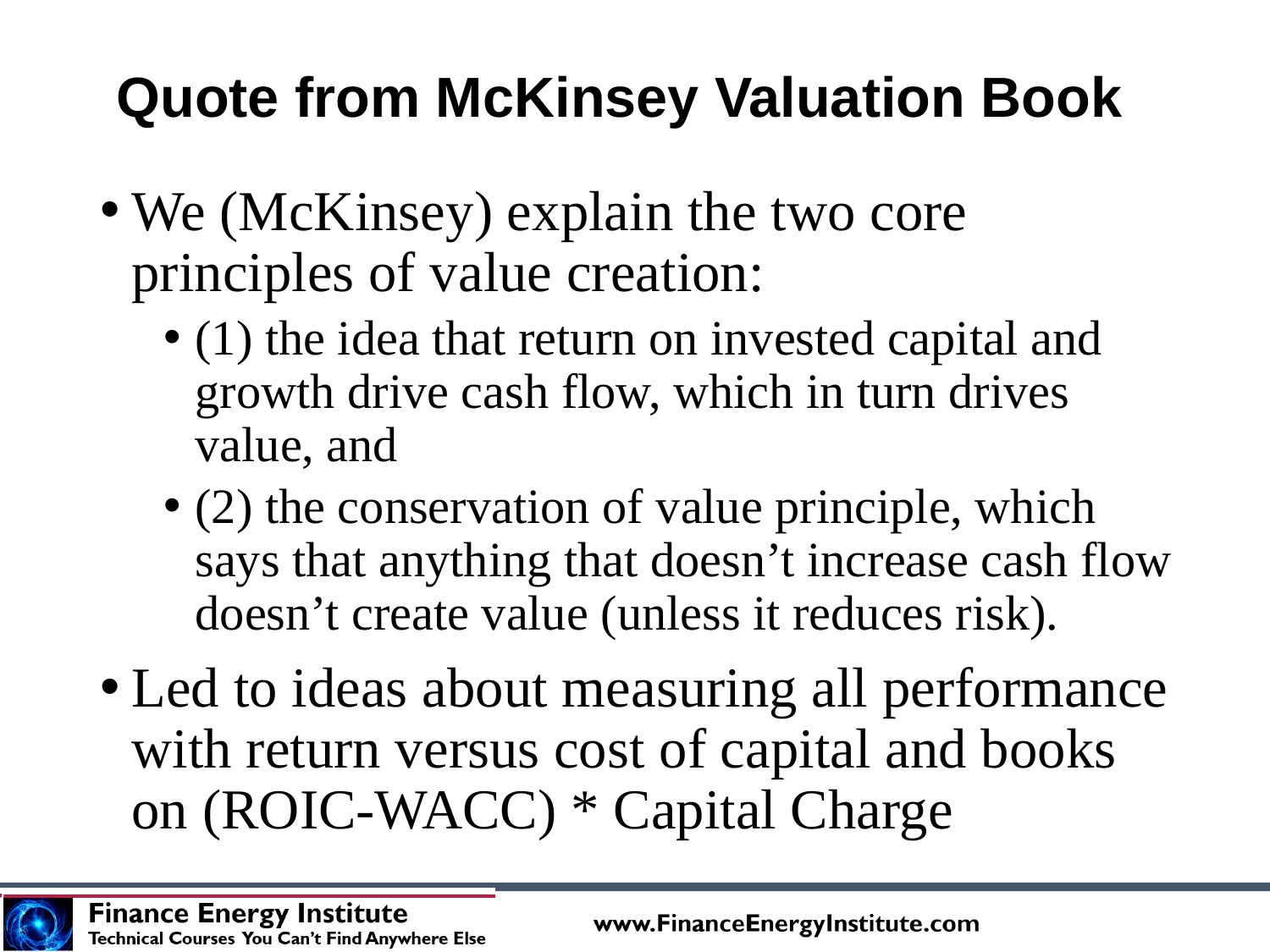

# Quote from McKinsey Valuation Book
We (McKinsey) explain the two core principles of value creation:
(1) the idea that return on invested capital and growth drive cash flow, which in turn drives value, and
(2) the conservation of value principle, which says that anything that doesn’t increase cash flow doesn’t create value (unless it reduces risk).
Led to ideas about measuring all performance with return versus cost of capital and books on (ROIC-WACC) * Capital Charge